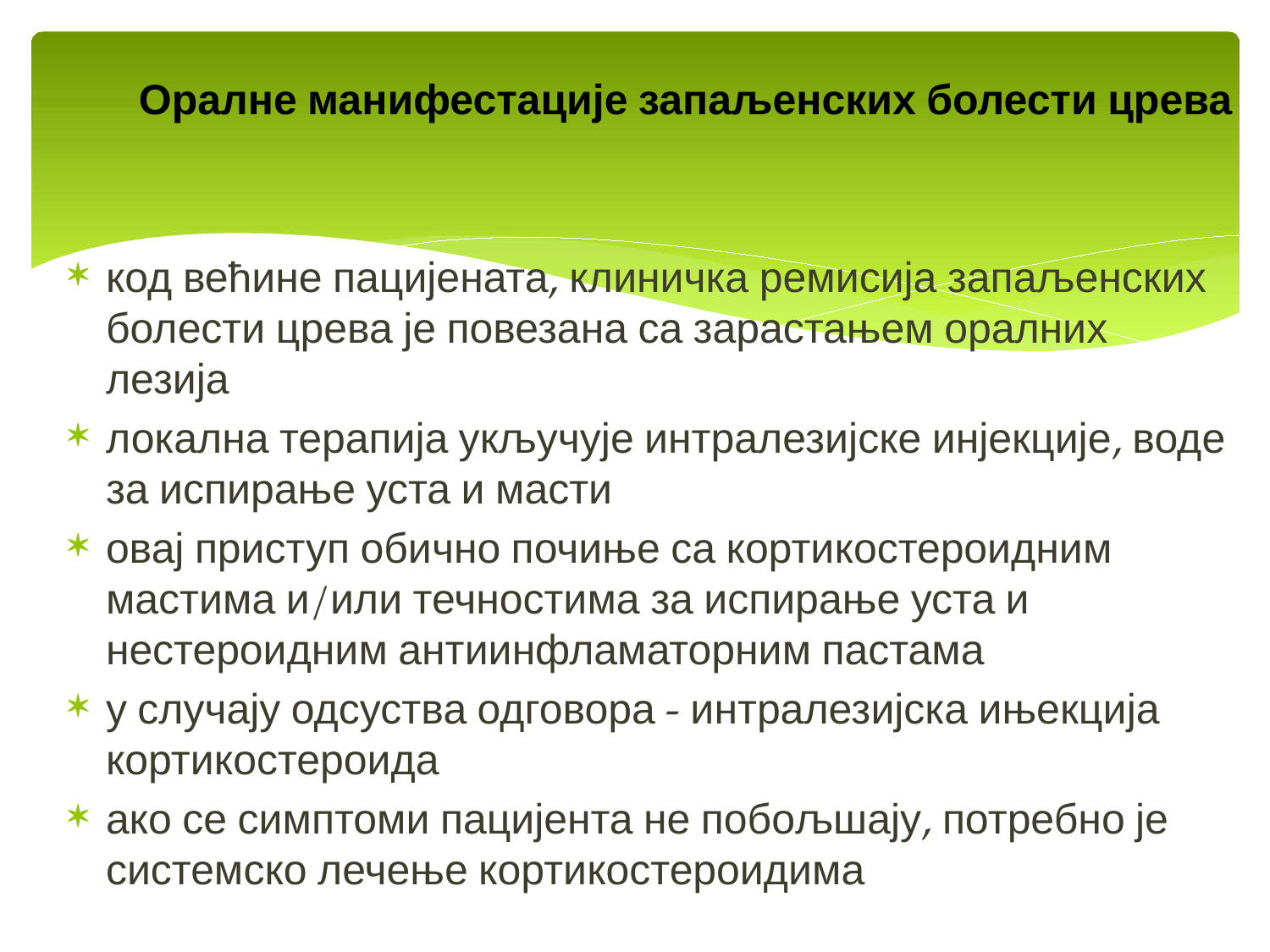

Оралне манифестације запаљенских болести црева

код већине пацијената, клиничка ремисија запаљенских болести црева је повезана са зарастањем оралних лезија
локална терапија укључује интралезијске инјекције, воде за испирање уста и масти
овај приступ обично почиње са кортикостероидним мастима и/или течностима за испирање уста и нестероидним антиинфламаторним пастама
у случају одсуства одговора - интралезијска ињекција кортикостероида
ако се симптоми пацијента не побољшају, потребно је системско лечење кортикостероидима